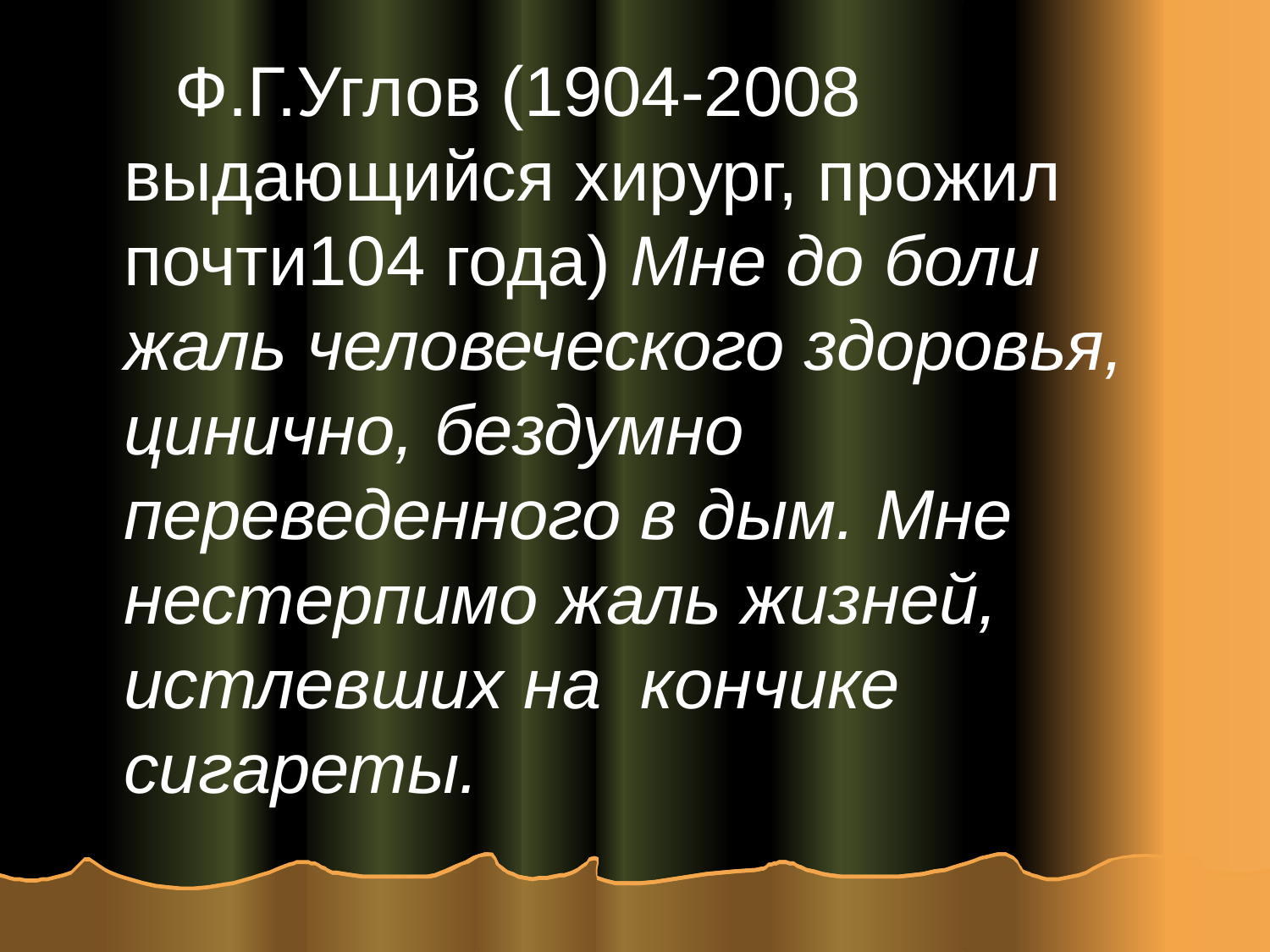

Ф.Г.Углов (1904-2008 выдающийся хирург, прожил почти104 года) Мне до боли жаль человеческого здоровья, цинично, бездумно переведенного в дым. Мне нестерпимо жаль жизней, истлевших на  кончике сигареты.